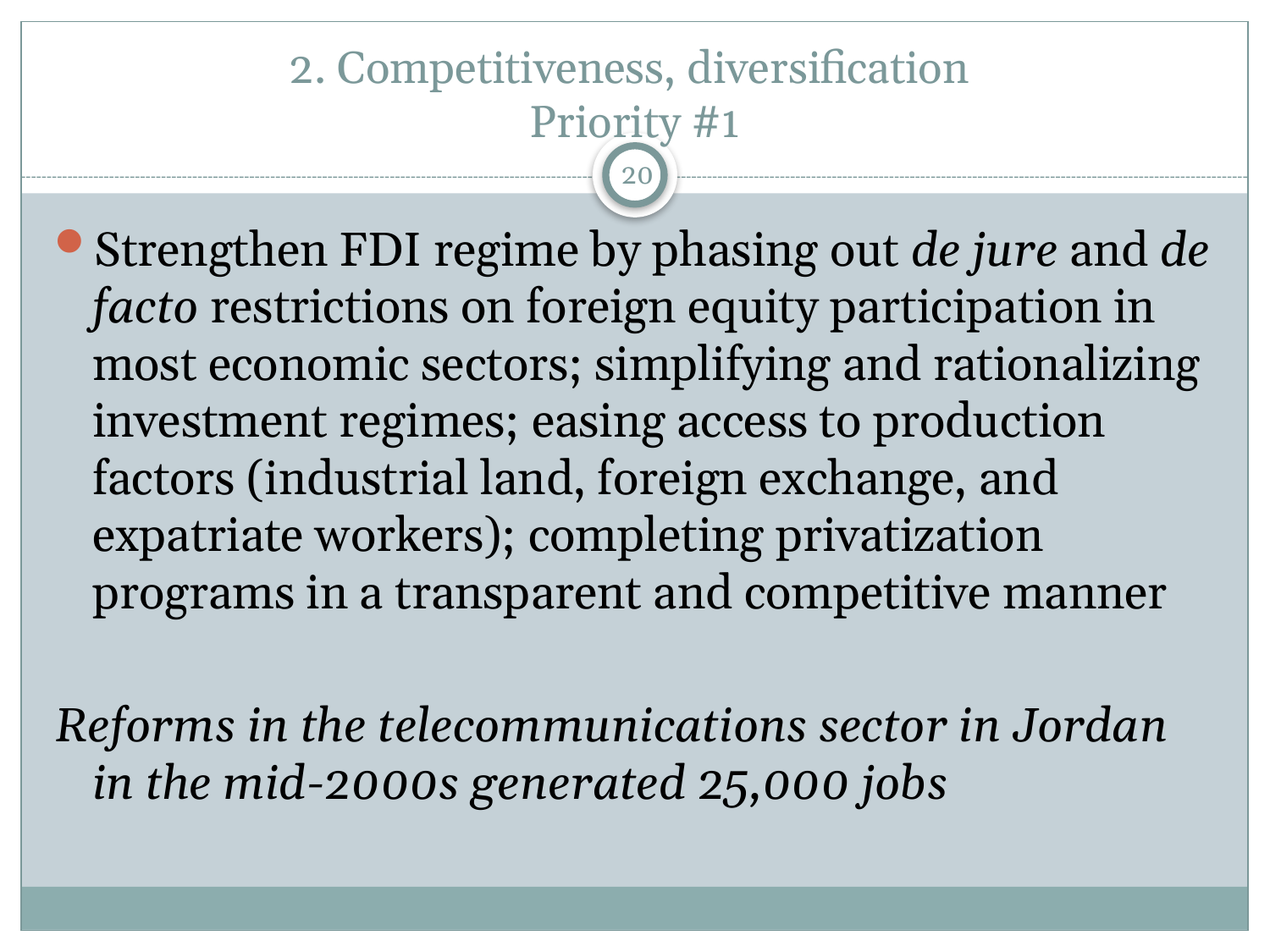

# 2. Competitiveness, diversification Priority #1
20
Strengthen FDI regime by phasing out de jure and de facto restrictions on foreign equity participation in most economic sectors; simplifying and rationalizing investment regimes; easing access to production factors (industrial land, foreign exchange, and expatriate workers); completing privatization programs in a transparent and competitive manner

Reforms in the telecommunications sector in Jordan in the mid-2000s generated 25,000 jobs